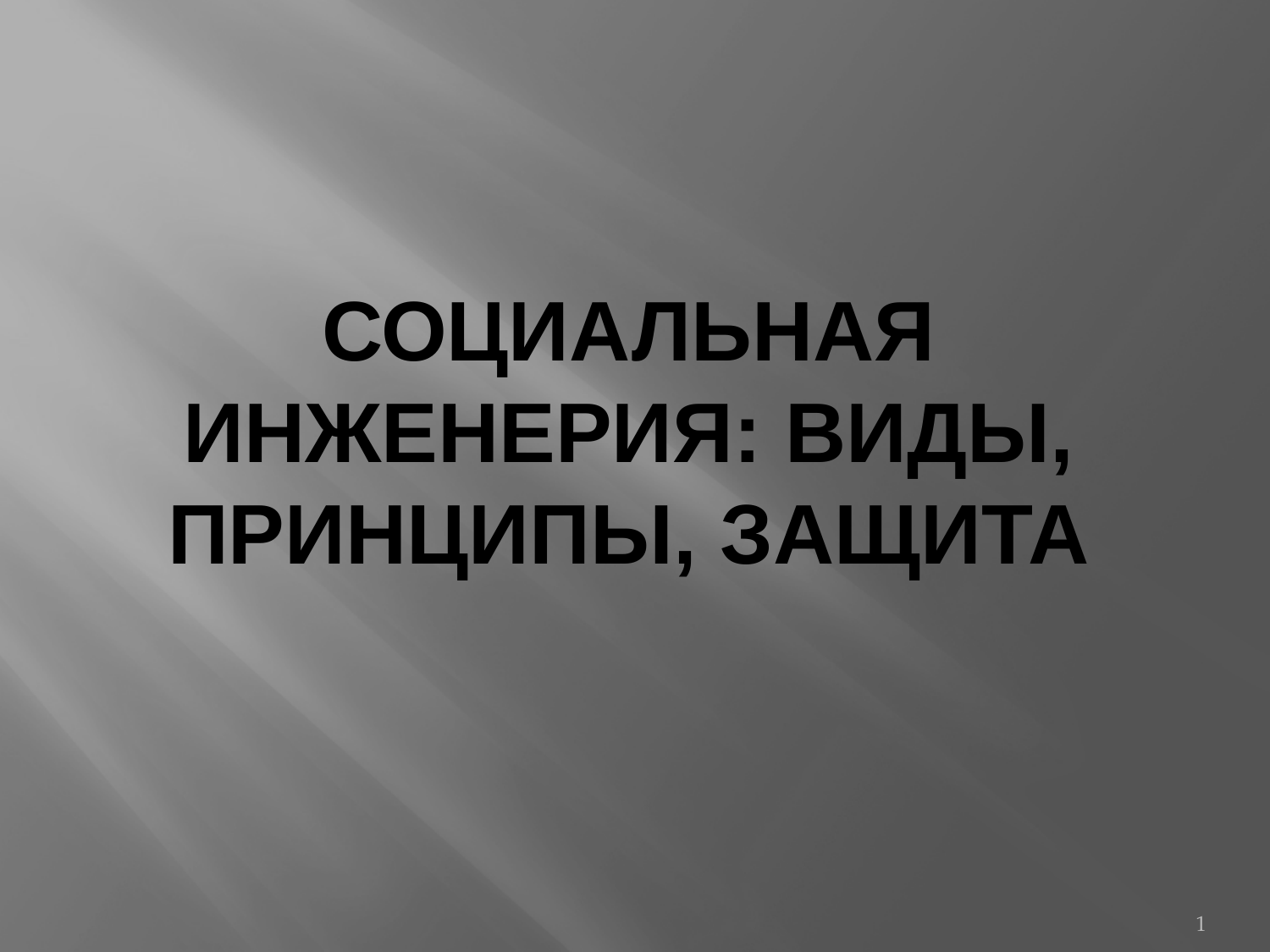

# Социальная инженерия: виды, принципы, защита
1